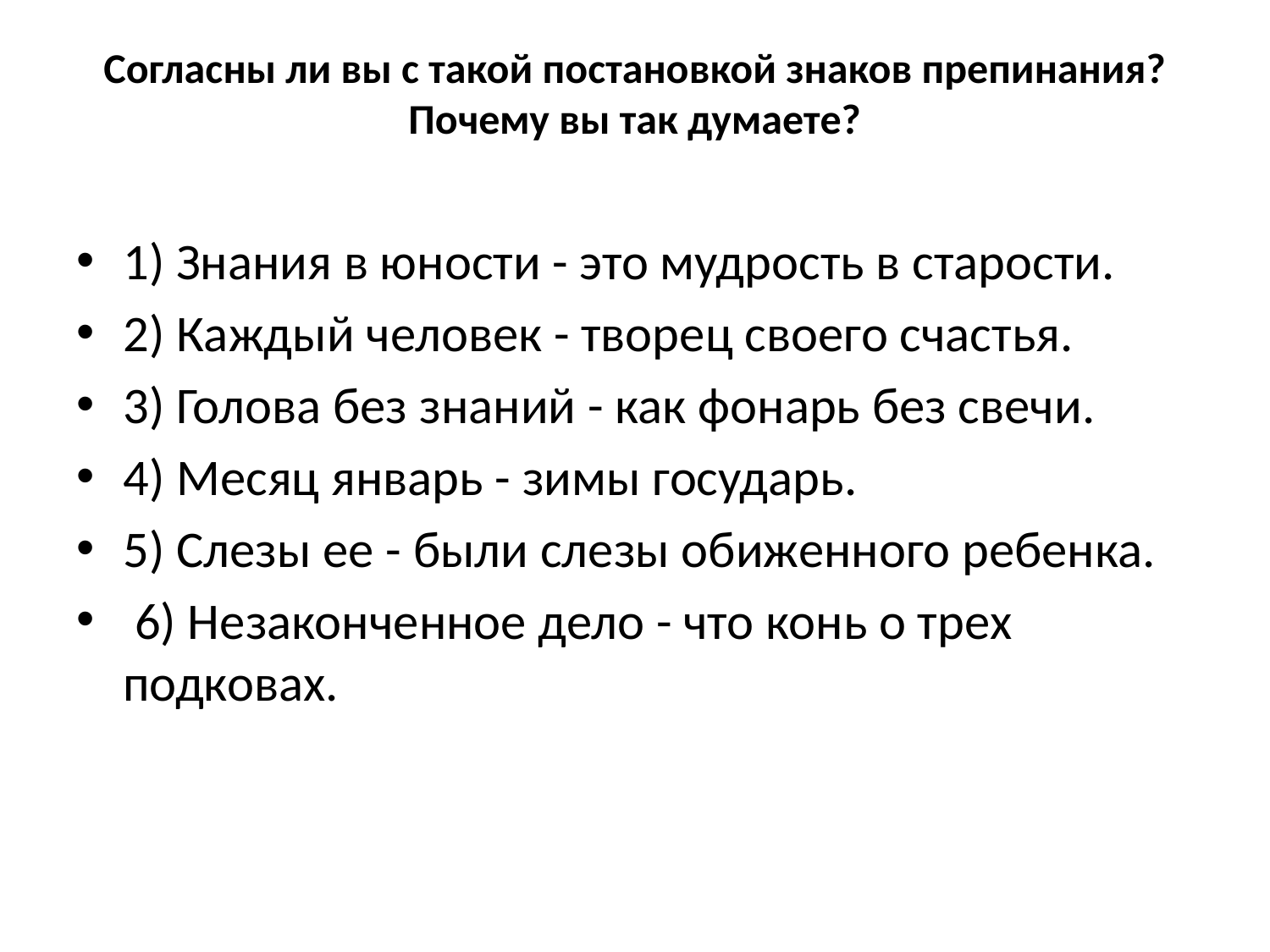

# Согласны ли вы с такой постановкой знаков препинания? Почему вы так думаете?
1) Знания в юности - это мудрость в старости.
2) Каждый человек - творец своего счастья.
3) Голова без знаний - как фонарь без свечи.
4) Месяц январь - зимы государь.
5) Слезы ее - были слезы обиженного ребенка.
 6) Незаконченное дело - что конь о трех подковах.